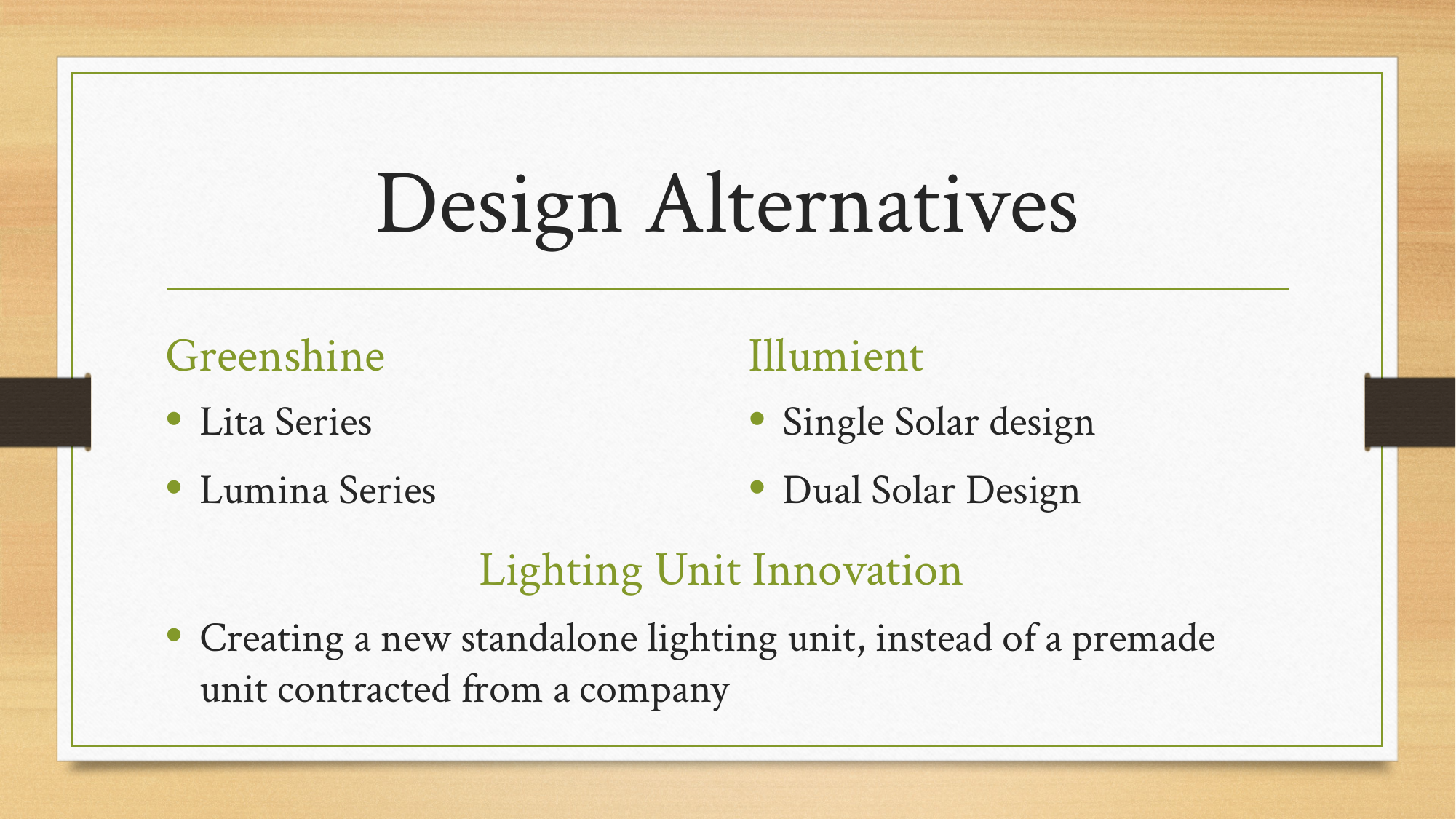

# Design Alternatives
Greenshine
Illumient
Lita Series
Lumina Series
Single Solar design
Dual Solar Design
Lighting Unit Innovation
Creating a new standalone lighting unit, instead of a premade unit contracted from a company